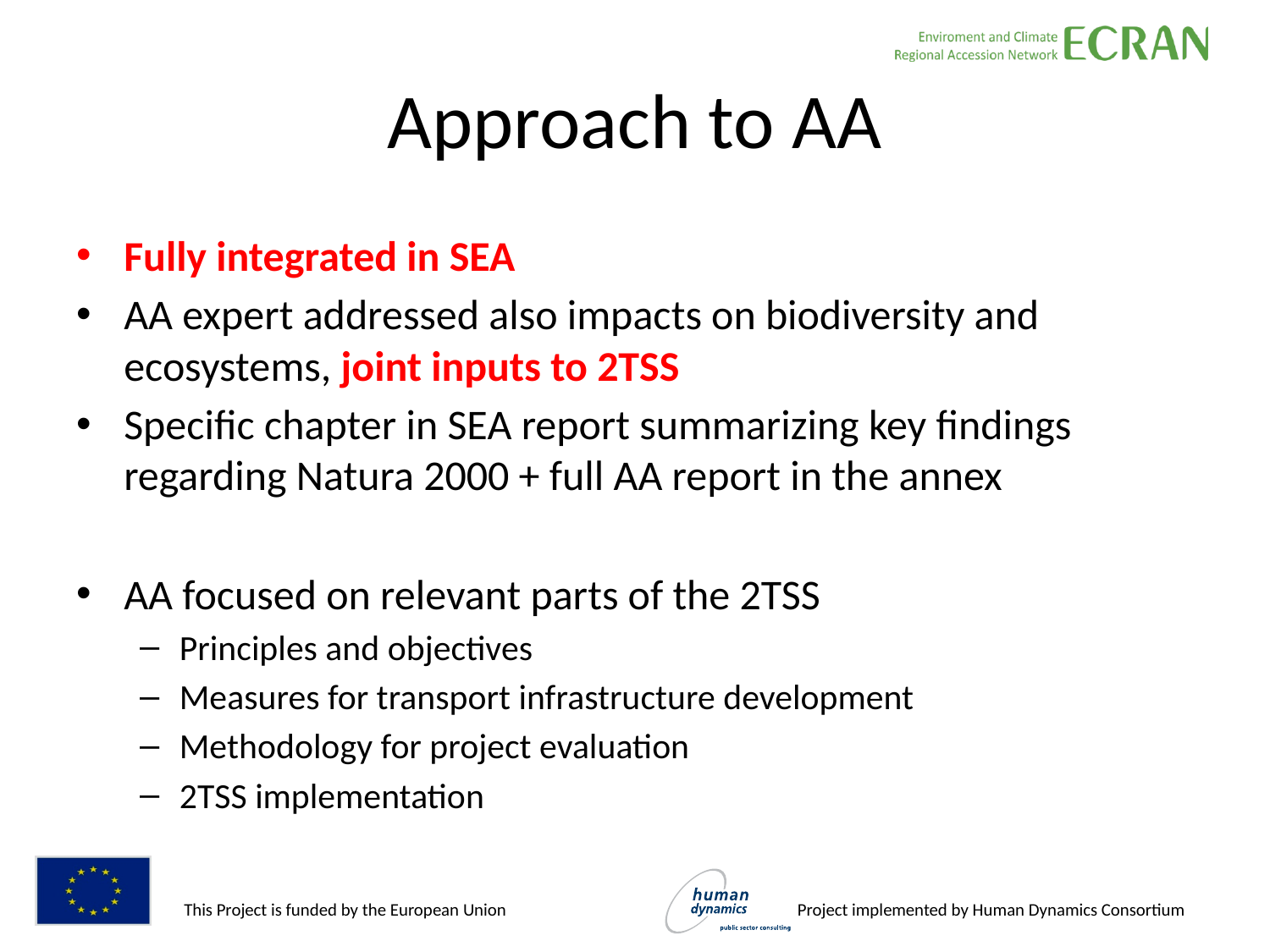

# Approach to AA
Fully integrated in SEA
AA expert addressed also impacts on biodiversity and ecosystems, joint inputs to 2TSS
Specific chapter in SEA report summarizing key findings regarding Natura 2000 + full AA report in the annex

AA focused on relevant parts of the 2TSS
Principles and objectives
Measures for transport infrastructure development
Methodology for project evaluation
2TSS implementation